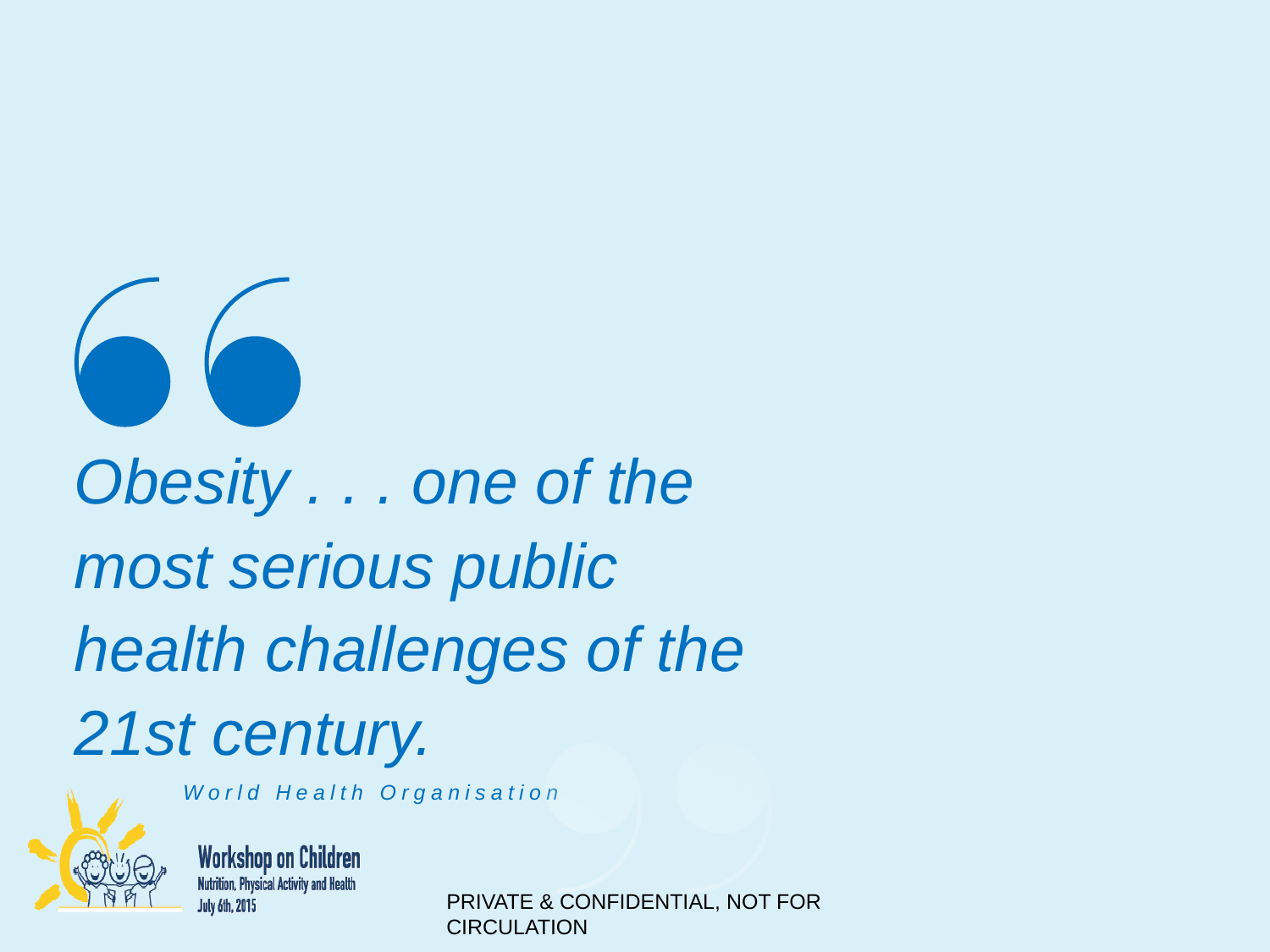

Obesity . . . one of the most serious public health challenges of the 21st century.

World Health Organisation
PRIVATE & CONFIDENTIAL, NOT FOR CIRCULATION